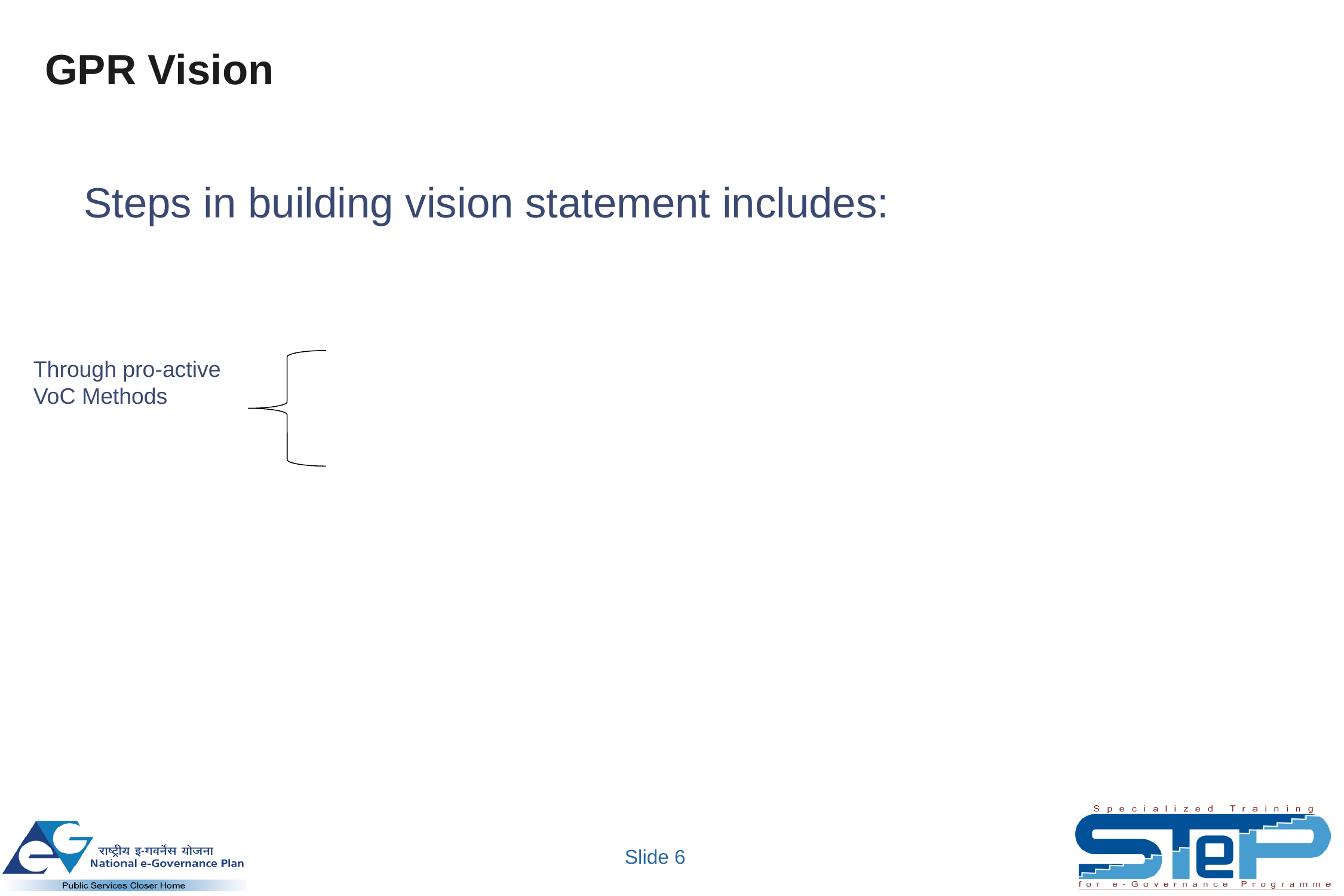

# GPR Vision
Steps in building vision statement includes:

Through pro-active VoC Methods